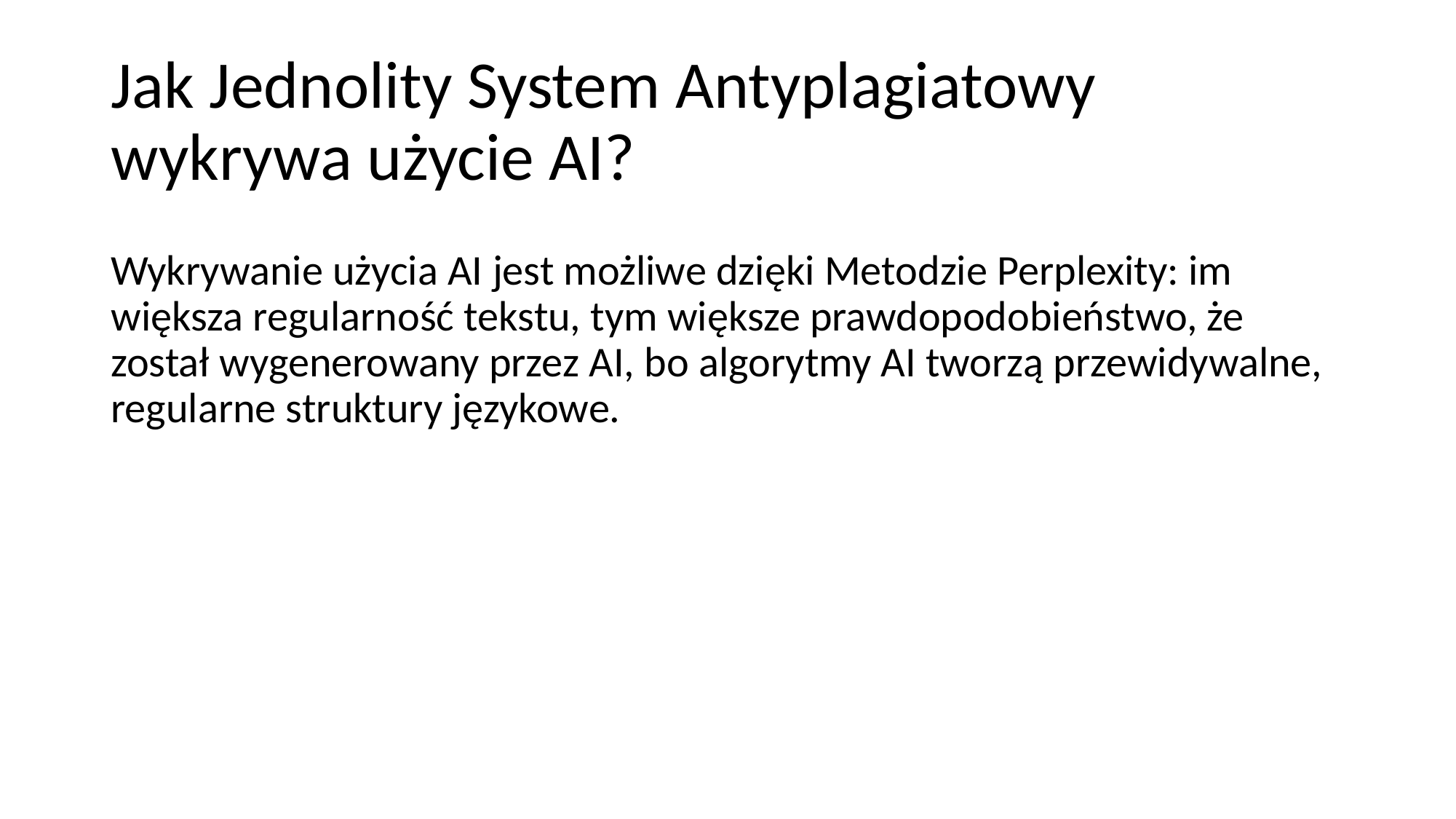

# Jak Jednolity System Antyplagiatowy wykrywa użycie AI?
Wykrywanie użycia AI jest możliwe dzięki Metodzie Perplexity: im większa regularność tekstu, tym większe prawdopodobieństwo, że został wygenerowany przez AI, bo algorytmy AI tworzą przewidywalne, regularne struktury językowe.